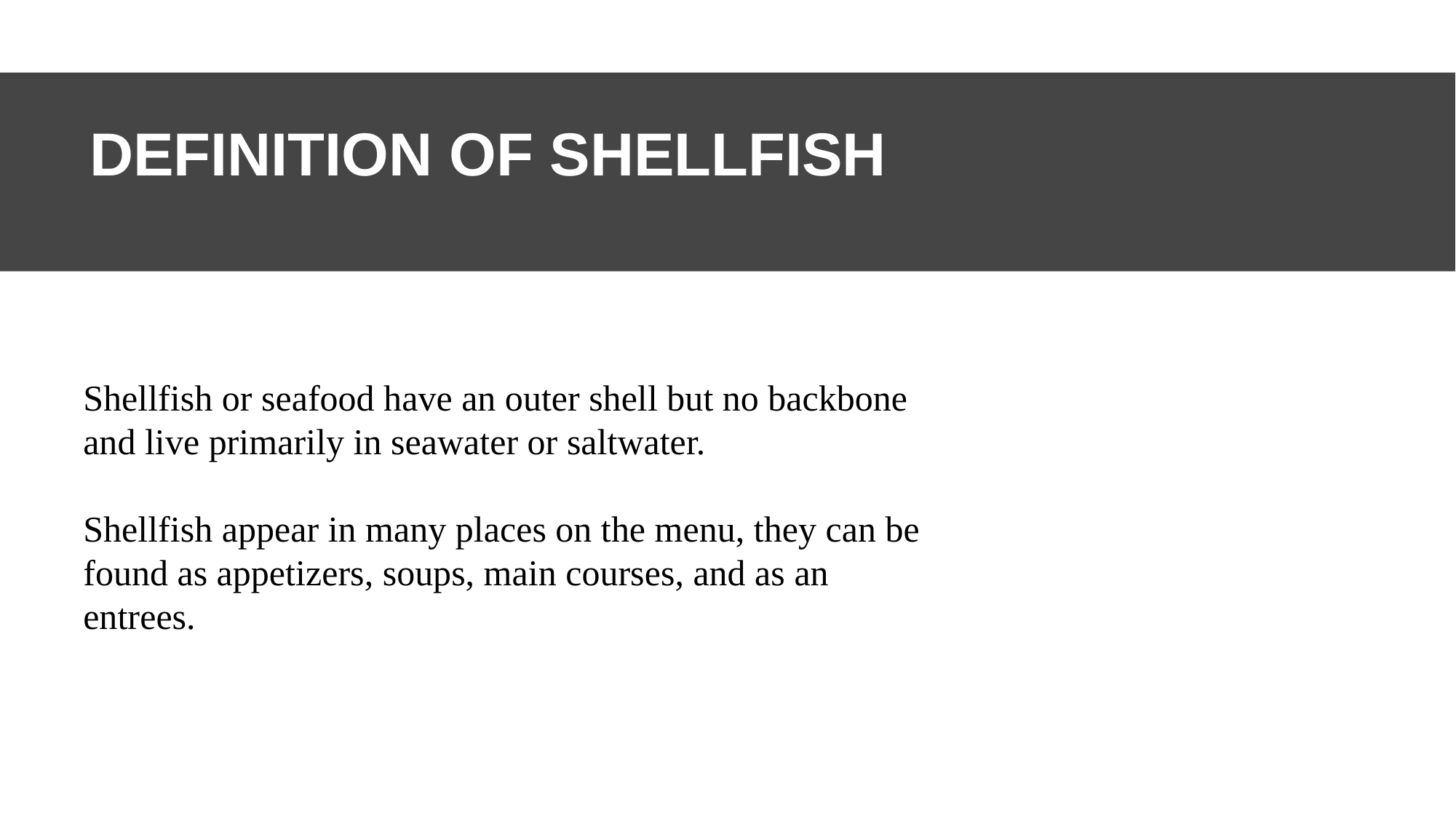

DEFINITION OF SHELLFISH
Shellfish or seafood have an outer shell but no backbone and live primarily in seawater or saltwater.

Shellfish appear in many places on the menu, they can be found as appetizers, soups, main courses, and as an entrees.